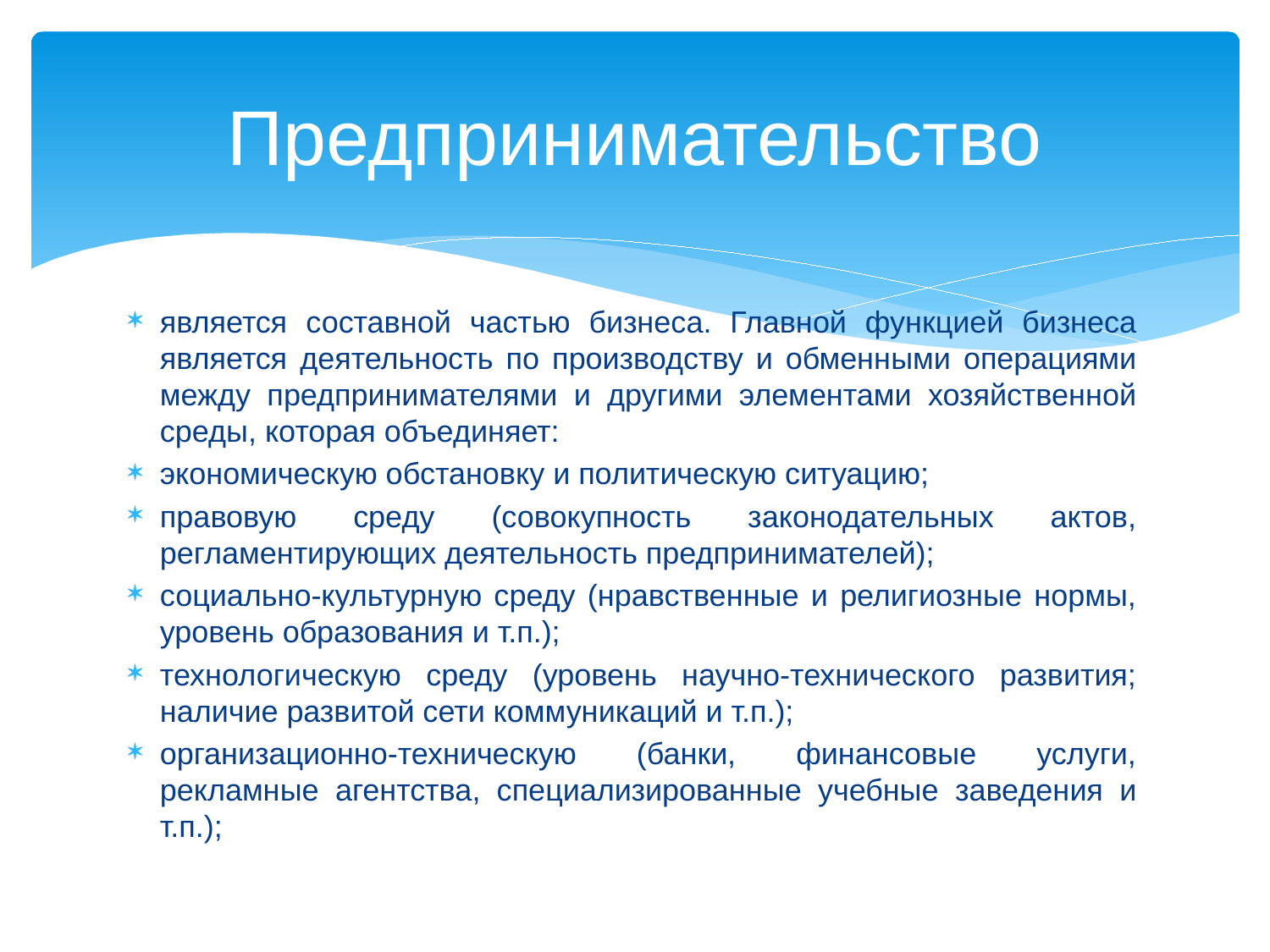

# Предпринимательство
является составной частью бизнеса. Главной функцией бизнеса является деятельность по производству и обменными операциями между предпринимателями и другими элементами хозяйственной среды, которая объединяет:
экономическую обстановку и политическую ситуацию;
правовую среду (совокупность законодательных актов, регламентирующих деятельность предпринимателей);
социально-культурную среду (нравственные и религиозные нормы, уровень образования и т.п.);
технологическую среду (уровень научно-технического развития; наличие развитой сети коммуникаций и т.п.);
организационно-техническую (банки, финансовые услуги, рекламные агентства, специализированные учебные заведения и т.п.);